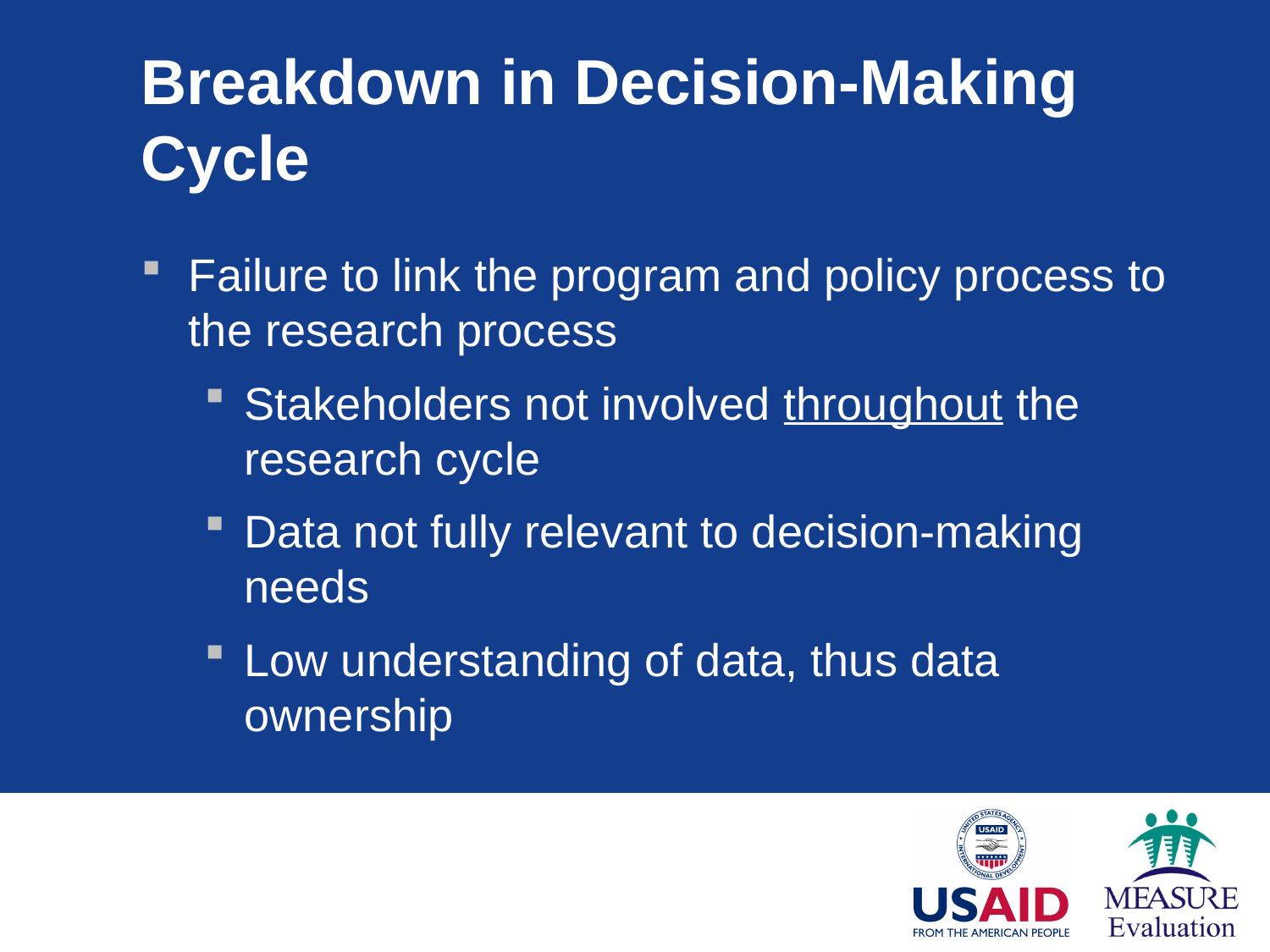

# Breakdown in Decision-Making Cycle
Failure to link the program and policy process to the research process
Stakeholders not involved throughout the research cycle
Data not fully relevant to decision-making needs
Low understanding of data, thus data ownership